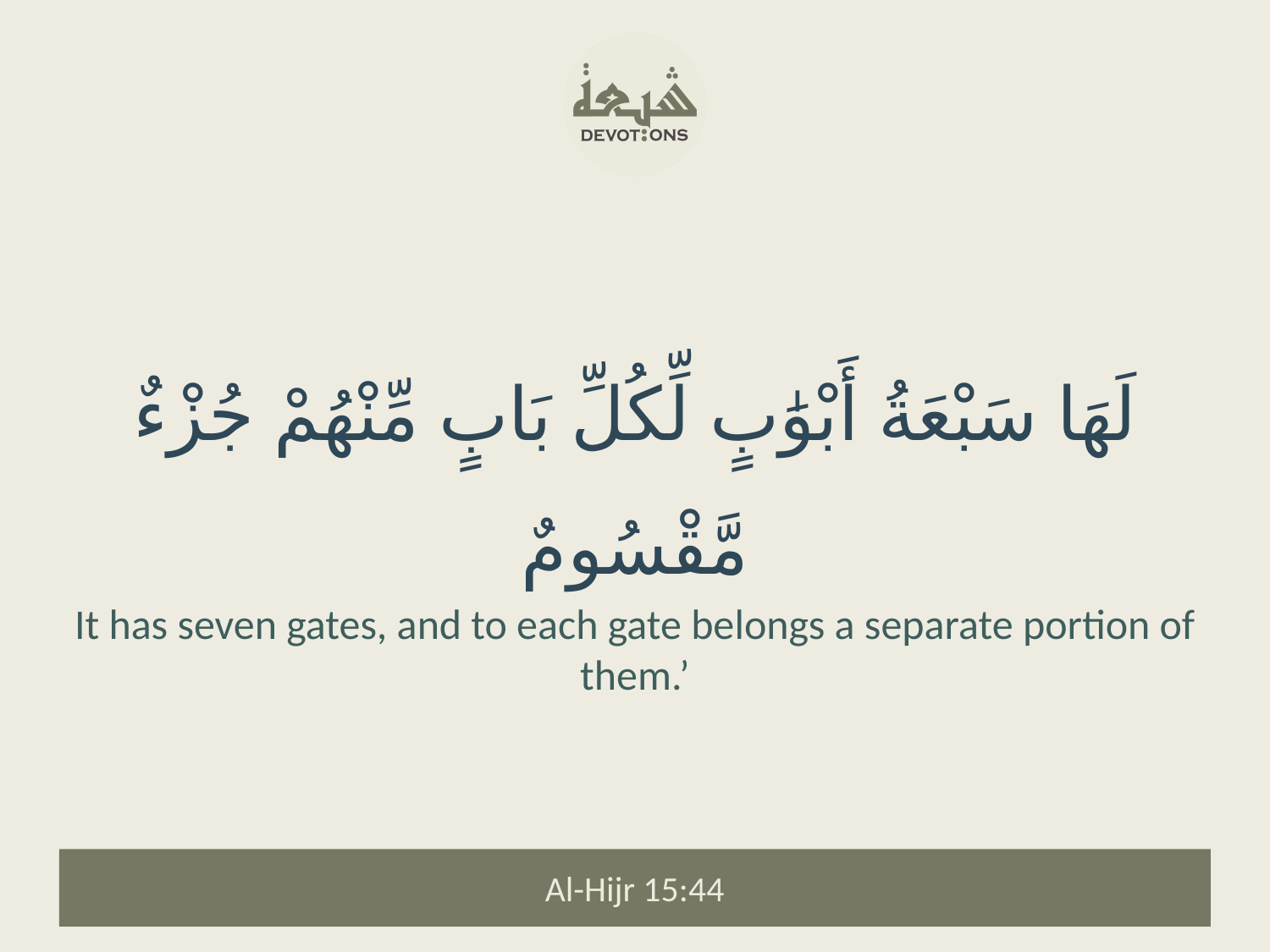

لَهَا سَبْعَةُ أَبْوَٰبٍ لِّكُلِّ بَابٍ مِّنْهُمْ جُزْءٌ مَّقْسُومٌ
It has seven gates, and to each gate belongs a separate portion of them.’
Al-Hijr 15:44